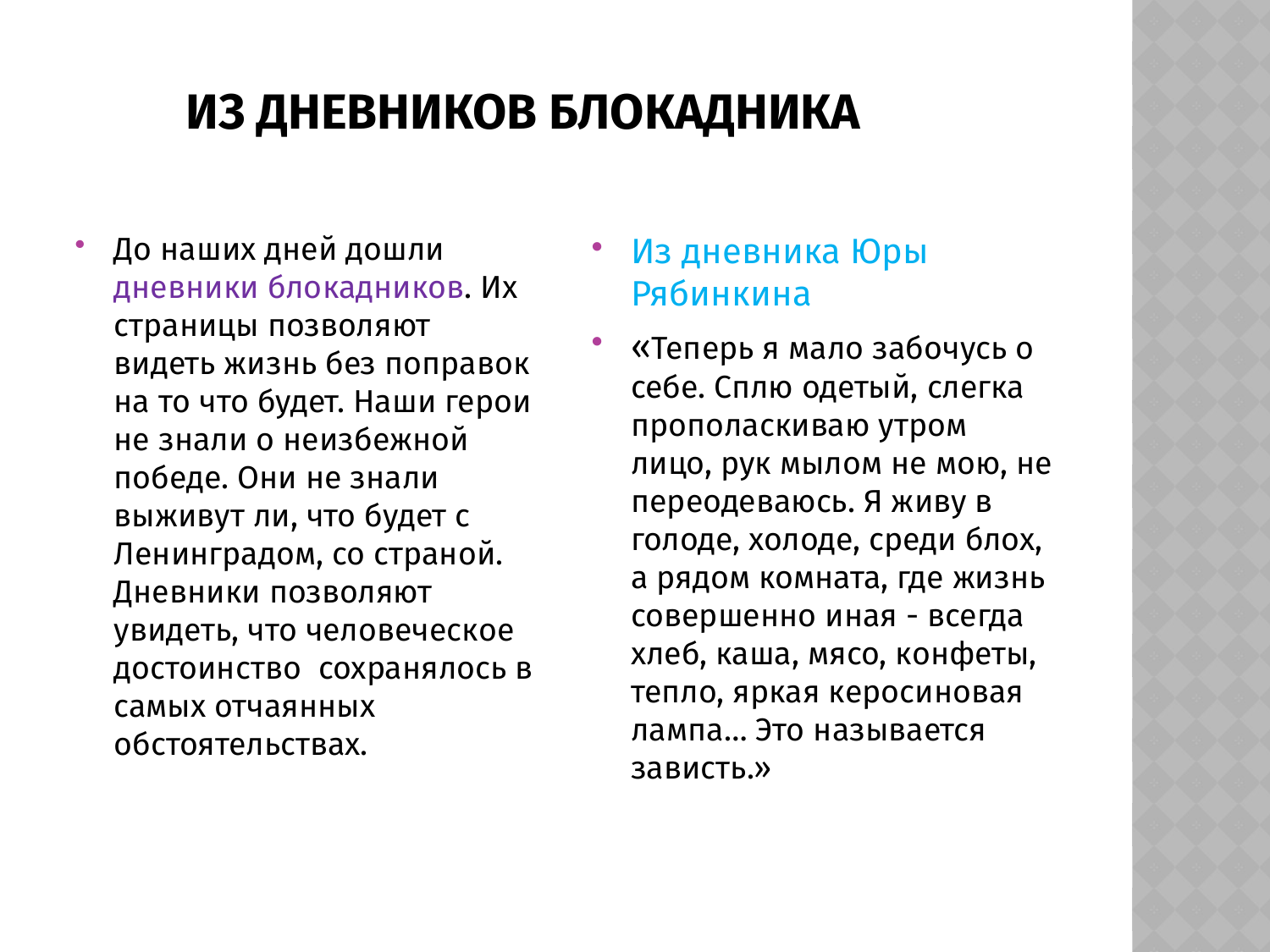

# Из дневников блокадника
До наших дней дошли дневники блокадников. Их страницы позволяют видеть жизнь без поправок на то что будет. Наши герои не знали о неизбежной победе. Они не знали выживут ли, что будет с Ленинградом, со страной. Дневники позволяют увидеть, что человеческое достоинство  сохранялось в самых отчаянных обстоятельствах.
Из дневника Юры Рябинкина
«Теперь я мало забочусь о себе. Сплю одетый, слегка прополаскиваю утром лицо, рук мылом не мою, не переодеваюсь. Я живу в голоде, холоде, среди блох, а рядом комната, где жизнь совершенно иная - всегда хлеб, каша, мясо, конфеты, тепло, яркая керосиновая лампа… Это называется зависть.»